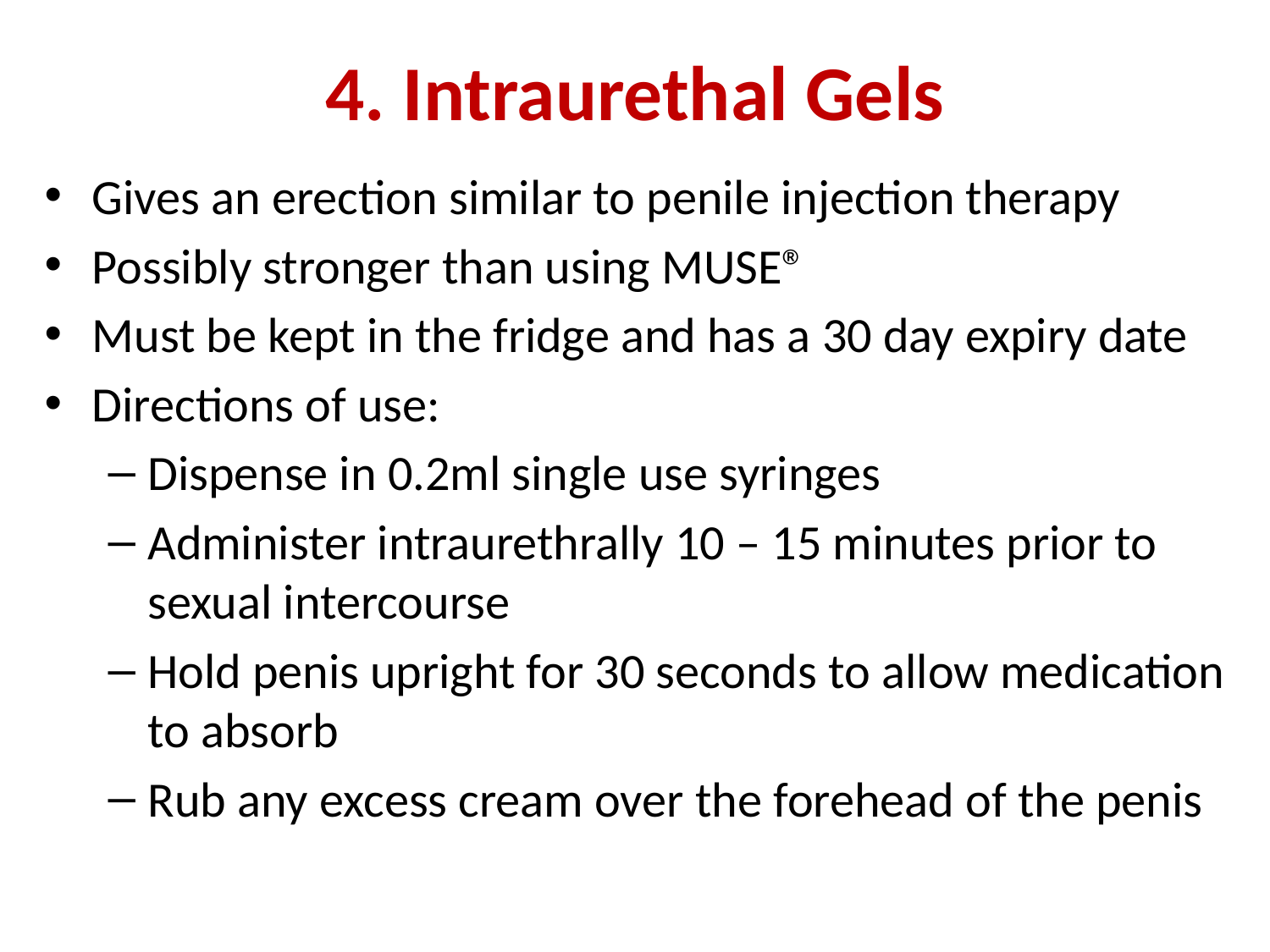

# 4. Intraurethal Gels
Gives an erection similar to penile injection therapy
Possibly stronger than using MUSE®
Must be kept in the fridge and has a 30 day expiry date
Directions of use:
Dispense in 0.2ml single use syringes
Administer intraurethrally 10 – 15 minutes prior to sexual intercourse
Hold penis upright for 30 seconds to allow medication to absorb
Rub any excess cream over the forehead of the penis